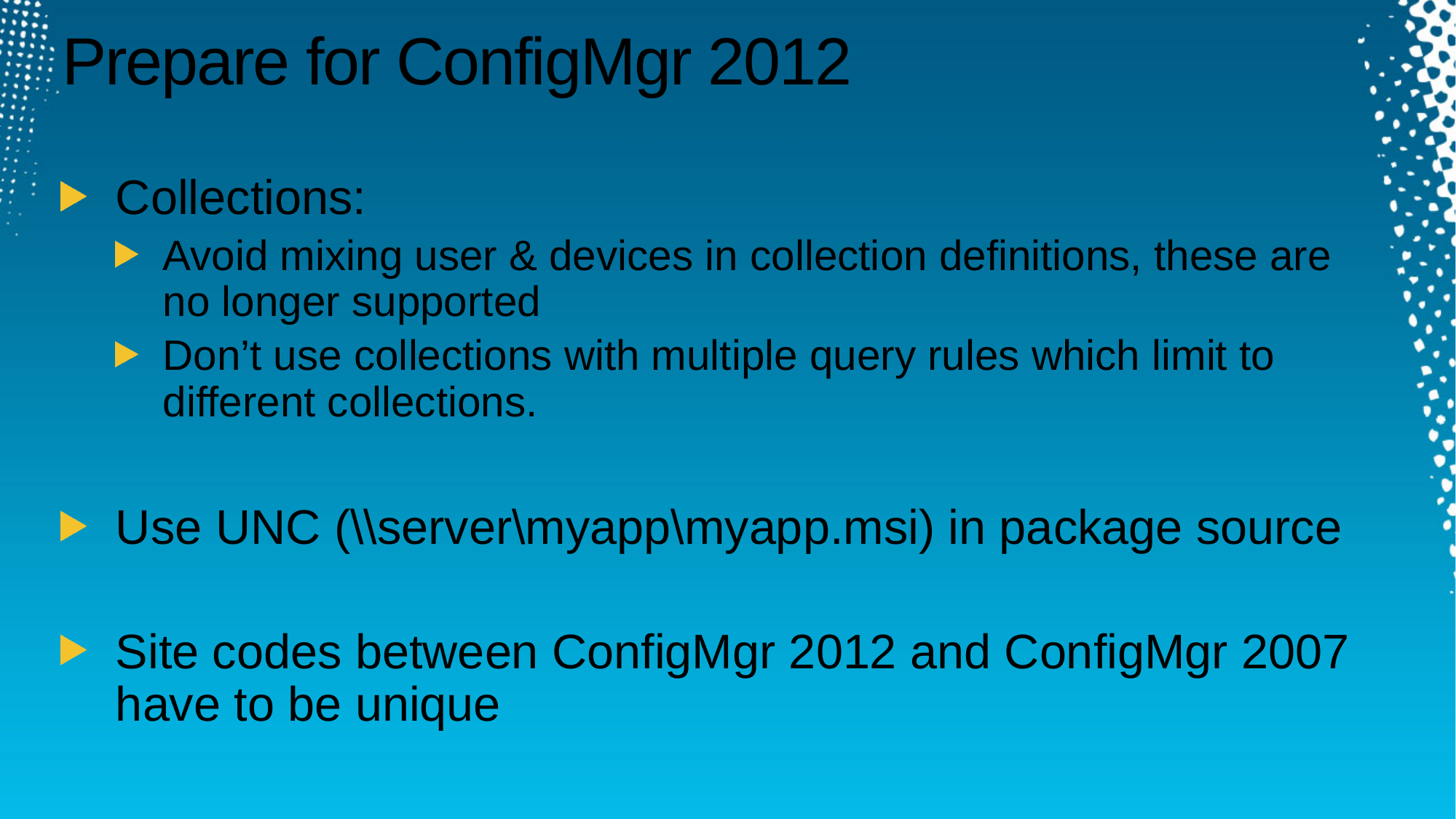

# Prepare for ConfigMgr 2012
Collections:
Avoid mixing user & devices in collection definitions, these are
no longer supported
Don’t use collections with multiple query rules which limit to different collections.

Use UNC (\\server\myapp\myapp.msi) in package source

Site codes between ConfigMgr 2012 and ConfigMgr 2007 have to be unique

Move from web reporting to SQL Reporting Services